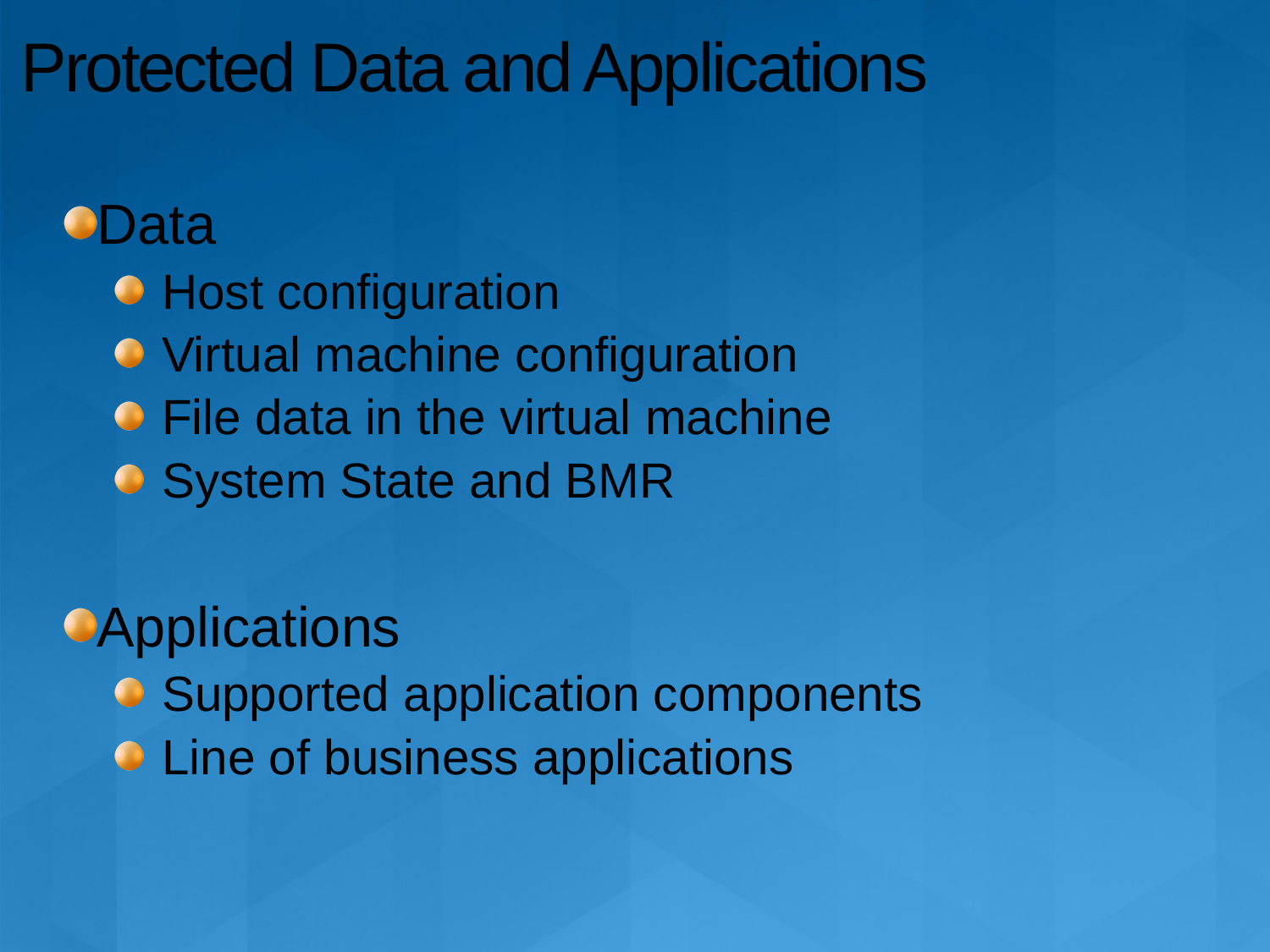

# Protected Data and Applications

Data
Host configuration
Virtual machine configuration
File data in the virtual machine
System State and BMR

Applications
Supported application components
Line of business applications